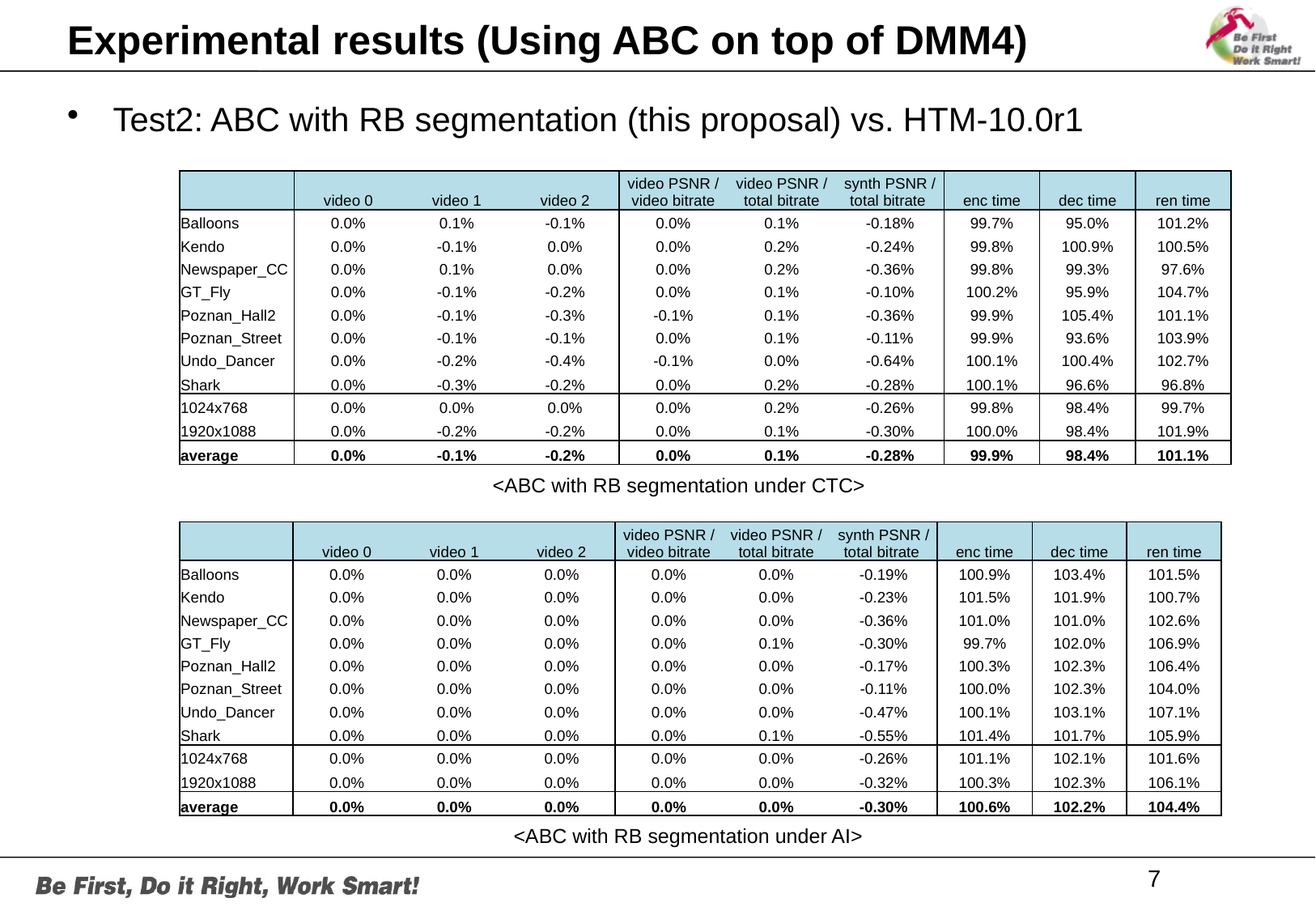

# Experimental results (Using ABC on top of DMM4)
Test2: ABC with RB segmentation (this proposal) vs. HTM-10.0r1
|  | video 0 | video 1 | video 2 | video PSNR / video bitrate | video PSNR / total bitrate | synth PSNR / total bitrate | enc time | dec time | ren time |
| --- | --- | --- | --- | --- | --- | --- | --- | --- | --- |
| Balloons | 0.0% | 0.1% | -0.1% | 0.0% | 0.1% | -0.18% | 99.7% | 95.0% | 101.2% |
| Kendo | 0.0% | -0.1% | 0.0% | 0.0% | 0.2% | -0.24% | 99.8% | 100.9% | 100.5% |
| Newspaper\_CC | 0.0% | 0.1% | 0.0% | 0.0% | 0.2% | -0.36% | 99.8% | 99.3% | 97.6% |
| GT\_Fly | 0.0% | -0.1% | -0.2% | 0.0% | 0.1% | -0.10% | 100.2% | 95.9% | 104.7% |
| Poznan\_Hall2 | 0.0% | -0.1% | -0.3% | -0.1% | 0.1% | -0.36% | 99.9% | 105.4% | 101.1% |
| Poznan\_Street | 0.0% | -0.1% | -0.1% | 0.0% | 0.1% | -0.11% | 99.9% | 93.6% | 103.9% |
| Undo\_Dancer | 0.0% | -0.2% | -0.4% | -0.1% | 0.0% | -0.64% | 100.1% | 100.4% | 102.7% |
| Shark | 0.0% | -0.3% | -0.2% | 0.0% | 0.2% | -0.28% | 100.1% | 96.6% | 96.8% |
| 1024x768 | 0.0% | 0.0% | 0.0% | 0.0% | 0.2% | -0.26% | 99.8% | 98.4% | 99.7% |
| 1920x1088 | 0.0% | -0.2% | -0.2% | 0.0% | 0.1% | -0.30% | 100.0% | 98.4% | 101.9% |
| average | 0.0% | -0.1% | -0.2% | 0.0% | 0.1% | -0.28% | 99.9% | 98.4% | 101.1% |
<ABC with RB segmentation under CTC>
|  | video 0 | video 1 | video 2 | video PSNR / video bitrate | video PSNR / total bitrate | synth PSNR / total bitrate | enc time | dec time | ren time |
| --- | --- | --- | --- | --- | --- | --- | --- | --- | --- |
| Balloons | 0.0% | 0.0% | 0.0% | 0.0% | 0.0% | -0.19% | 100.9% | 103.4% | 101.5% |
| Kendo | 0.0% | 0.0% | 0.0% | 0.0% | 0.0% | -0.23% | 101.5% | 101.9% | 100.7% |
| Newspaper\_CC | 0.0% | 0.0% | 0.0% | 0.0% | 0.0% | -0.36% | 101.0% | 101.0% | 102.6% |
| GT\_Fly | 0.0% | 0.0% | 0.0% | 0.0% | 0.1% | -0.30% | 99.7% | 102.0% | 106.9% |
| Poznan\_Hall2 | 0.0% | 0.0% | 0.0% | 0.0% | 0.0% | -0.17% | 100.3% | 102.3% | 106.4% |
| Poznan\_Street | 0.0% | 0.0% | 0.0% | 0.0% | 0.0% | -0.11% | 100.0% | 102.3% | 104.0% |
| Undo\_Dancer | 0.0% | 0.0% | 0.0% | 0.0% | 0.0% | -0.47% | 100.1% | 103.1% | 107.1% |
| Shark | 0.0% | 0.0% | 0.0% | 0.0% | 0.1% | -0.55% | 101.4% | 101.7% | 105.9% |
| 1024x768 | 0.0% | 0.0% | 0.0% | 0.0% | 0.0% | -0.26% | 101.1% | 102.1% | 101.6% |
| 1920x1088 | 0.0% | 0.0% | 0.0% | 0.0% | 0.0% | -0.32% | 100.3% | 102.3% | 106.1% |
| average | 0.0% | 0.0% | 0.0% | 0.0% | 0.0% | -0.30% | 100.6% | 102.2% | 104.4% |
<ABC with RB segmentation under AI>
7